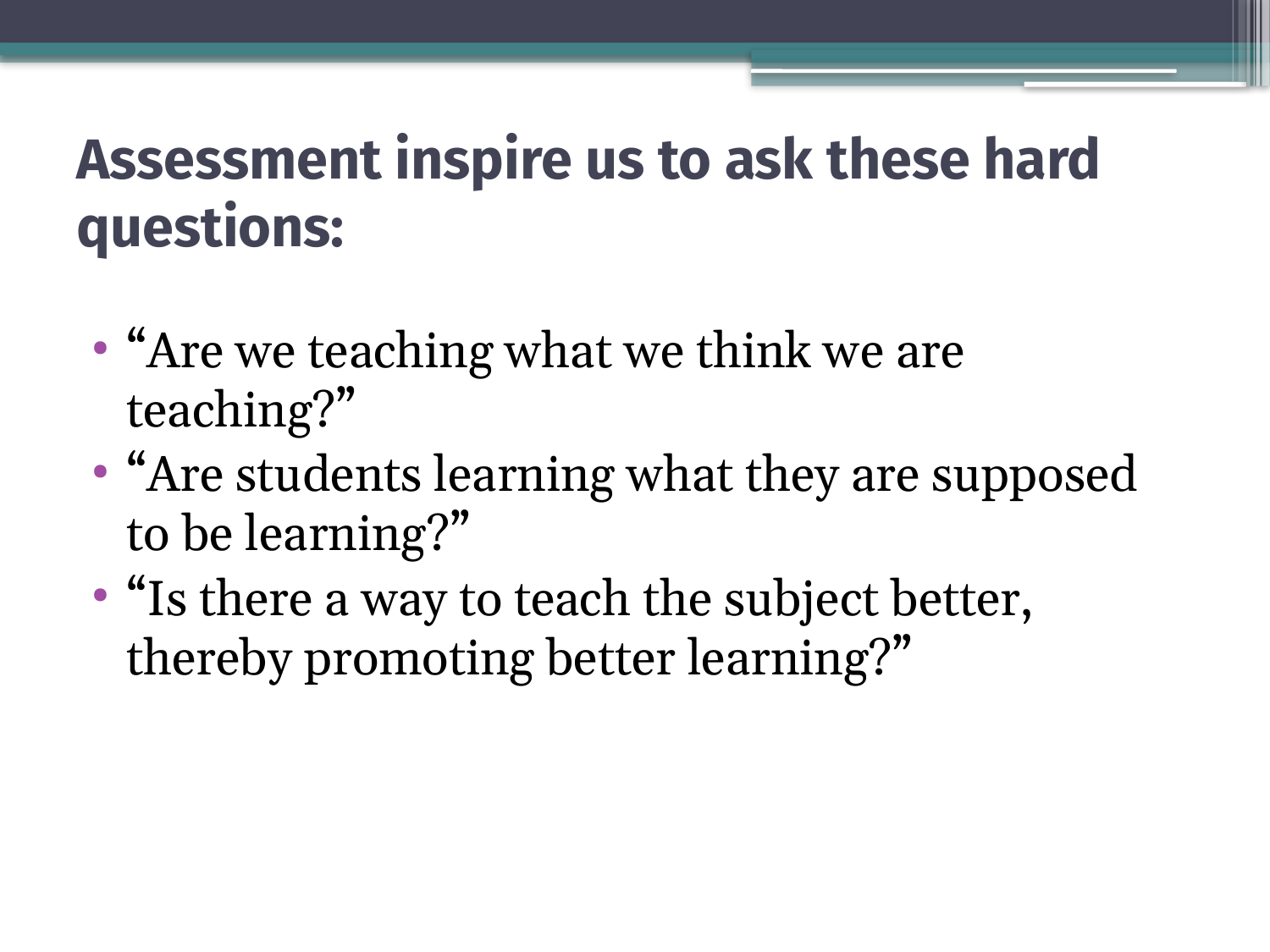

# Assessment inspire us to ask these hard questions:
“Are we teaching what we think we are teaching?”
“Are students learning what they are supposed to be learning?”
“Is there a way to teach the subject better, thereby promoting better learning?”